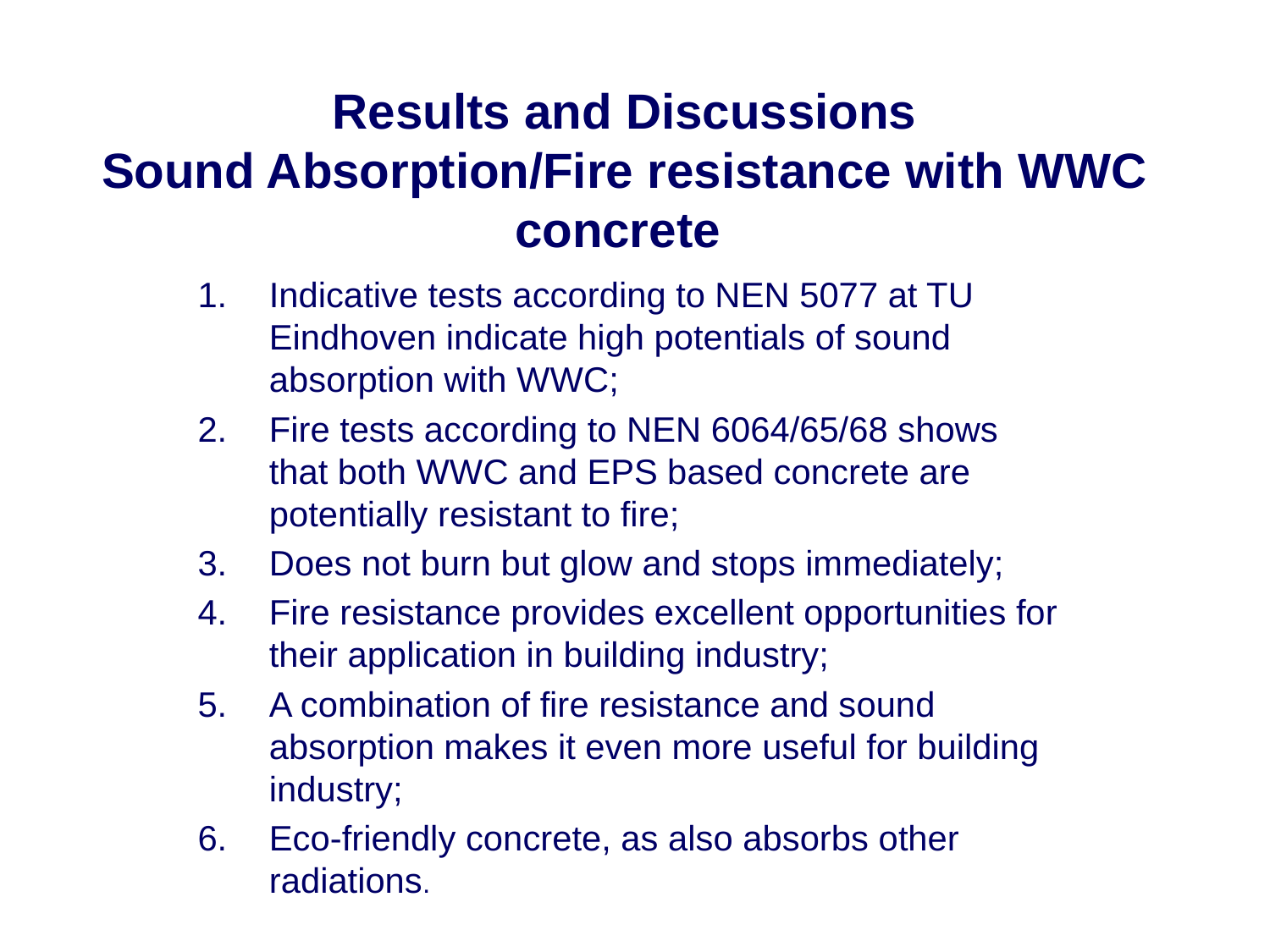

# Results and Discussions Sound Absorption/Fire resistance with WWC concrete
Indicative tests according to NEN 5077 at TU Eindhoven indicate high potentials of sound absorption with WWC;
Fire tests according to NEN 6064/65/68 shows that both WWC and EPS based concrete are potentially resistant to fire;
Does not burn but glow and stops immediately;
Fire resistance provides excellent opportunities for their application in building industry;
A combination of fire resistance and sound absorption makes it even more useful for building industry;
Eco-friendly concrete, as also absorbs other radiations.